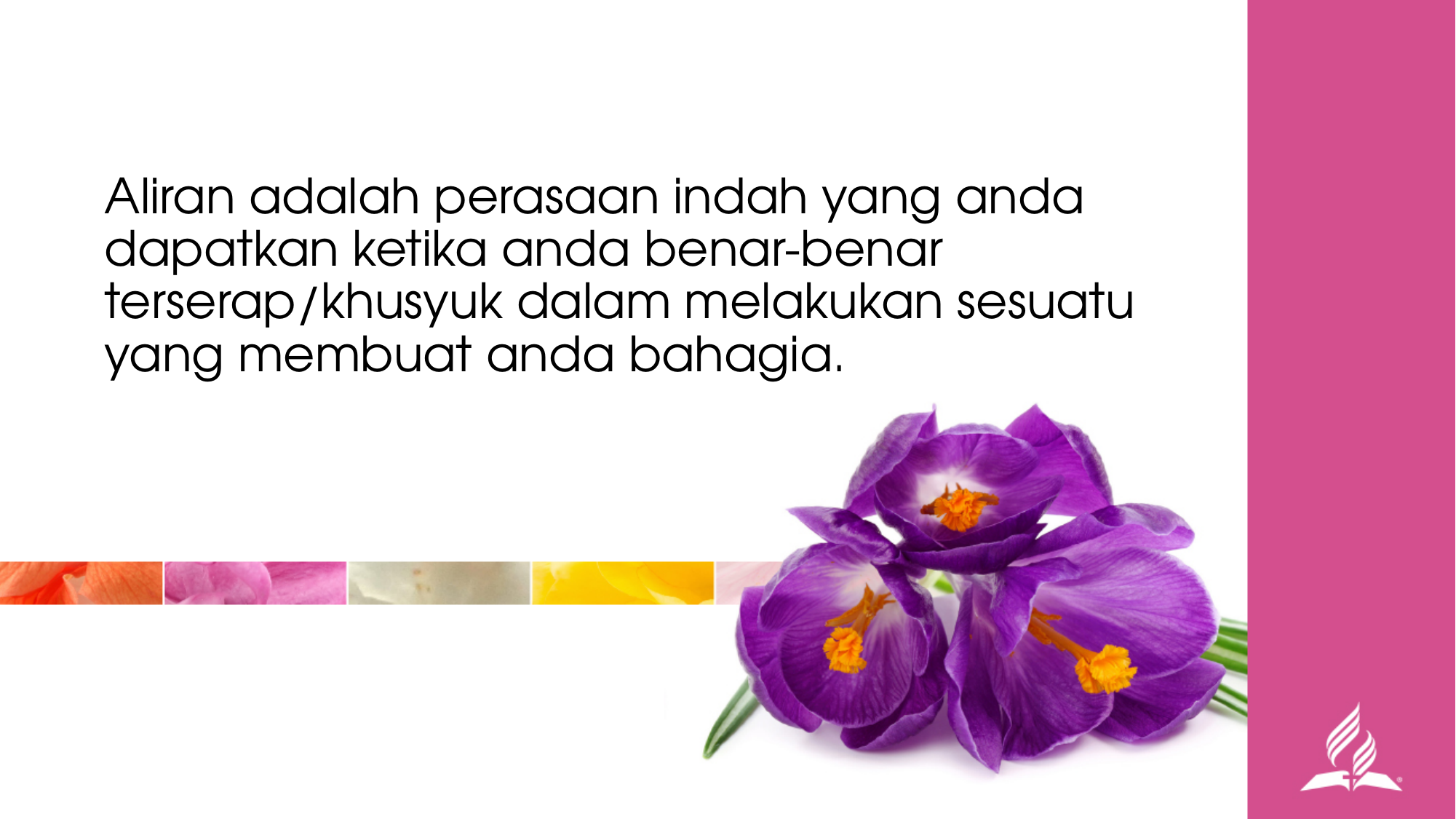

Aliran adalah perasaan indah yang anda dapatkan ketika anda benar-benar terserap/khusyuk dalam melakukan sesuatu yang membuat anda bahagia.